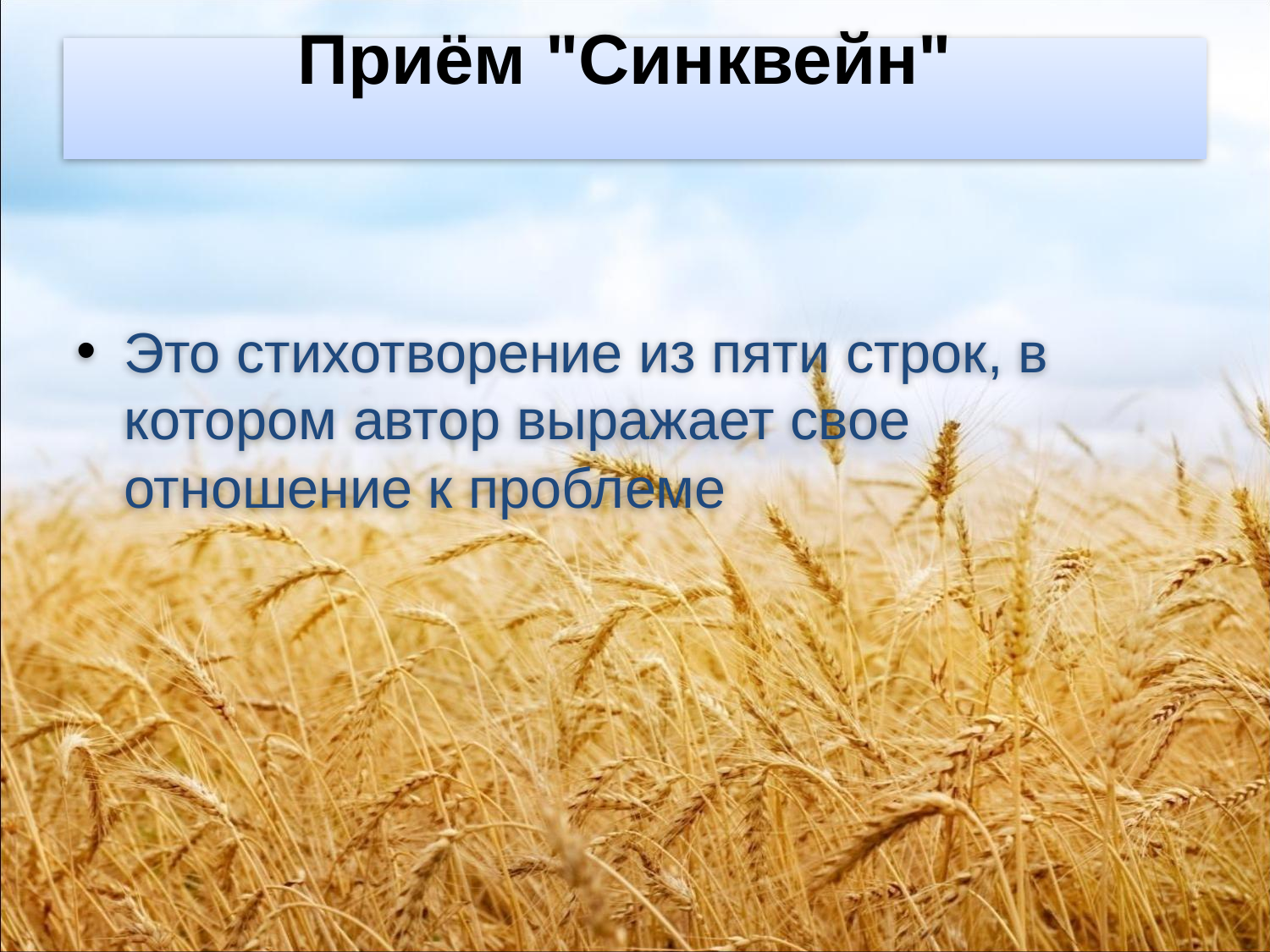

# Приём "Синквейн"

Это стихотворение из пяти строк, в котором автор выражает свое отношение к проблеме